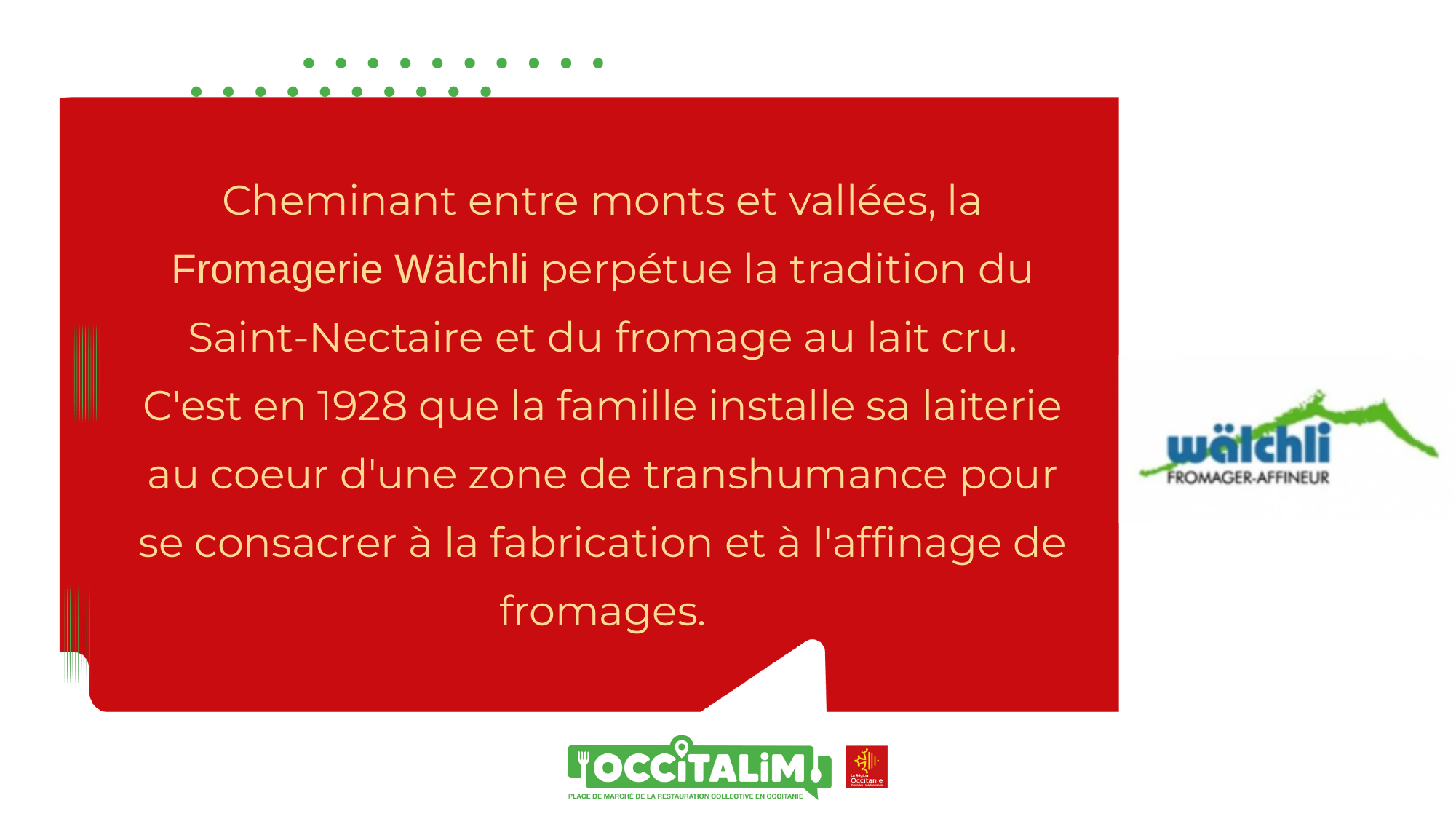

Cheminant entre monts et vallées, la Fromagerie Wälchli perpétue la tradition du Saint-Nectaire et du fromage au lait cru.
C'est en 1928 que la famille installe sa laiterie au coeur d'une zone de transhumance pour se consacrer à la fabrication et à l'affinage de fromages.